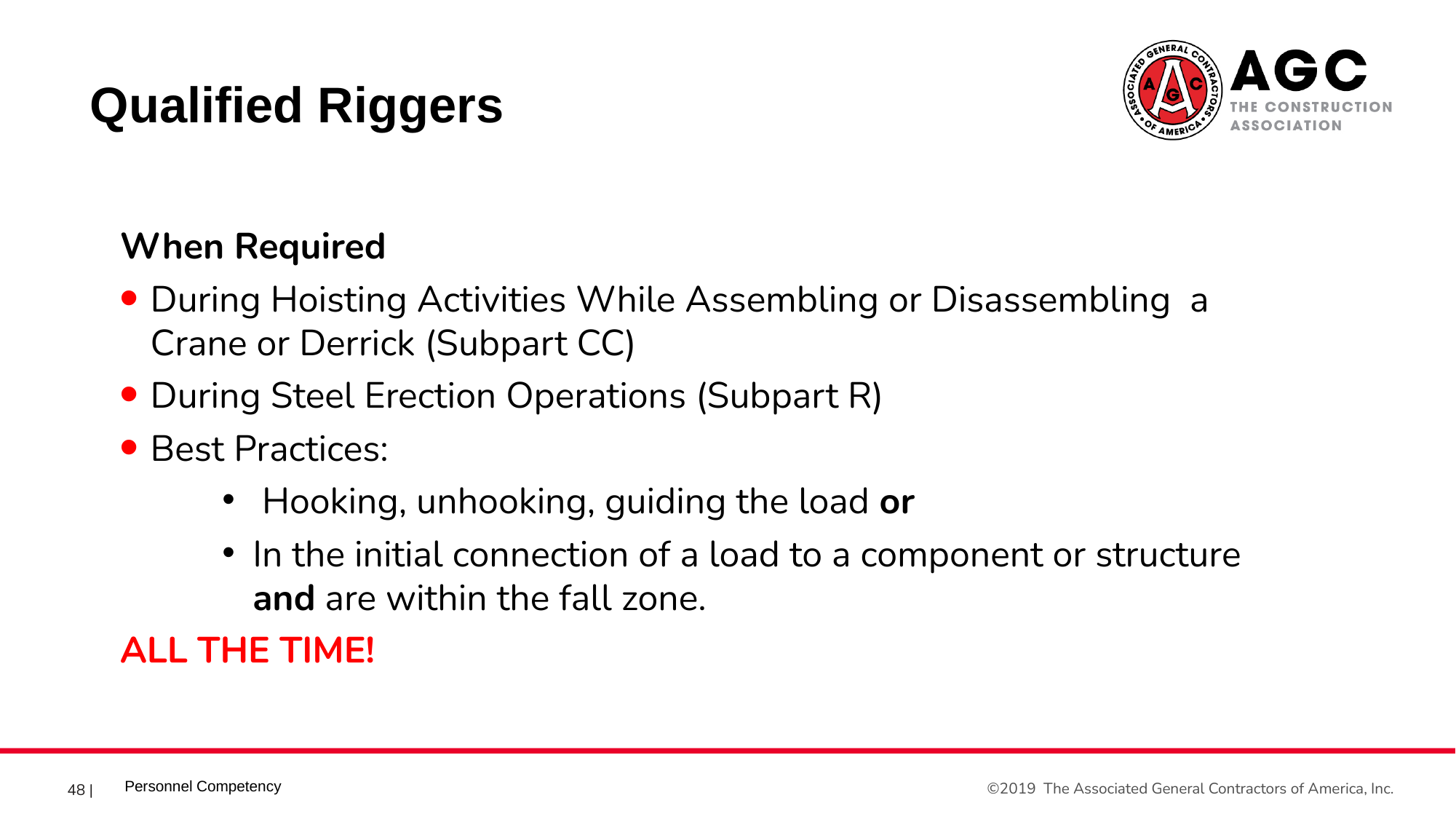

Qualified Riggers

When Required
During Hoisting Activities While Assembling or Disassembling  a Crane or Derrick (Subpart CC)
During Steel Erection Operations (Subpart R)
Best Practices:
 Hooking, unhooking, guiding the load or
In the initial connection of a load to a component or structure and are within the fall zone.
ALL THE TIME!
Personnel Competency